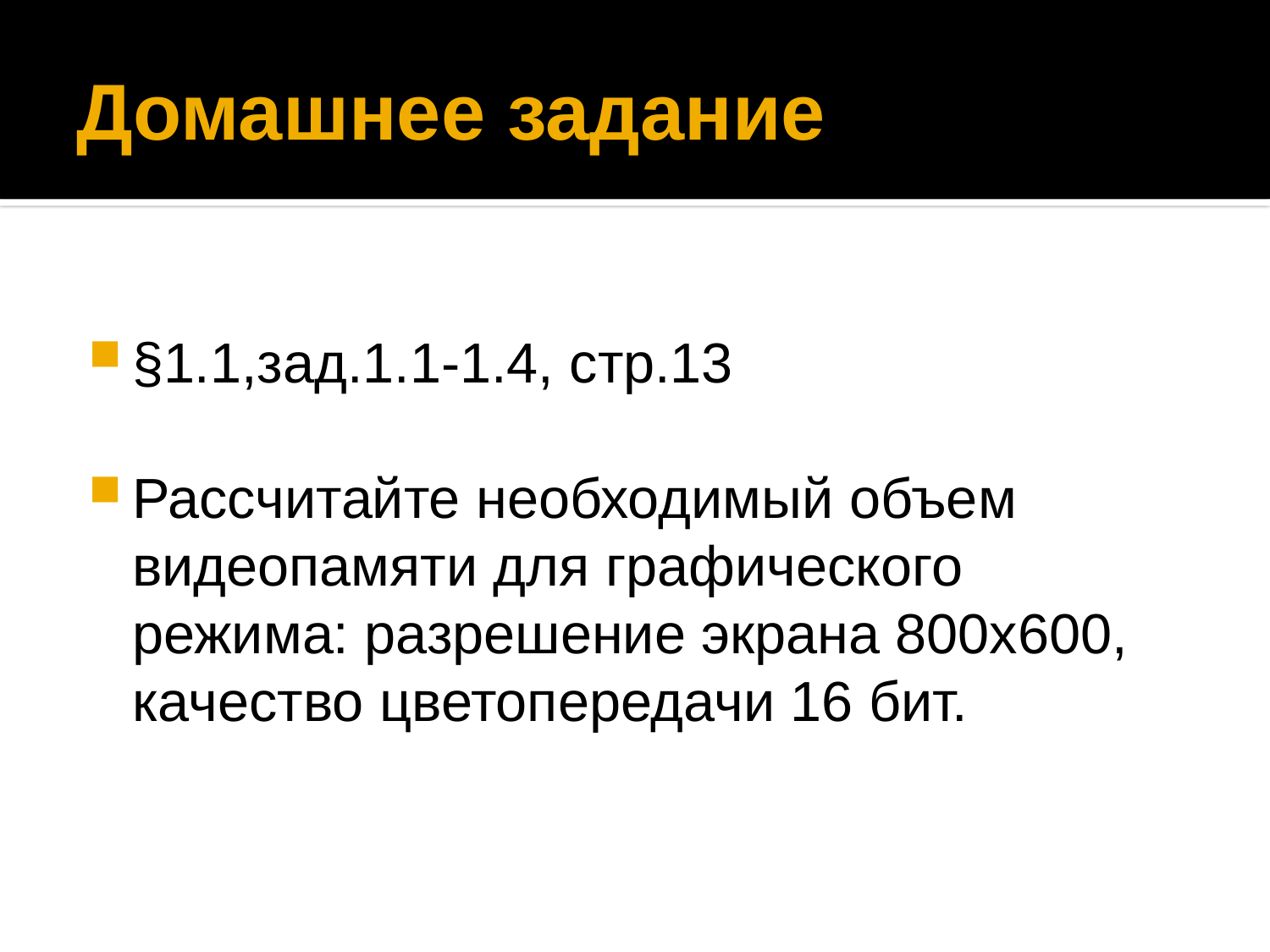

# Домашнее задание

§1.1,зад.1.1-1.4, стр.13

Рассчитайте необходимый объем видеопамяти для графического режима: разрешение экрана 800х600, качество цветопередачи 16 бит.